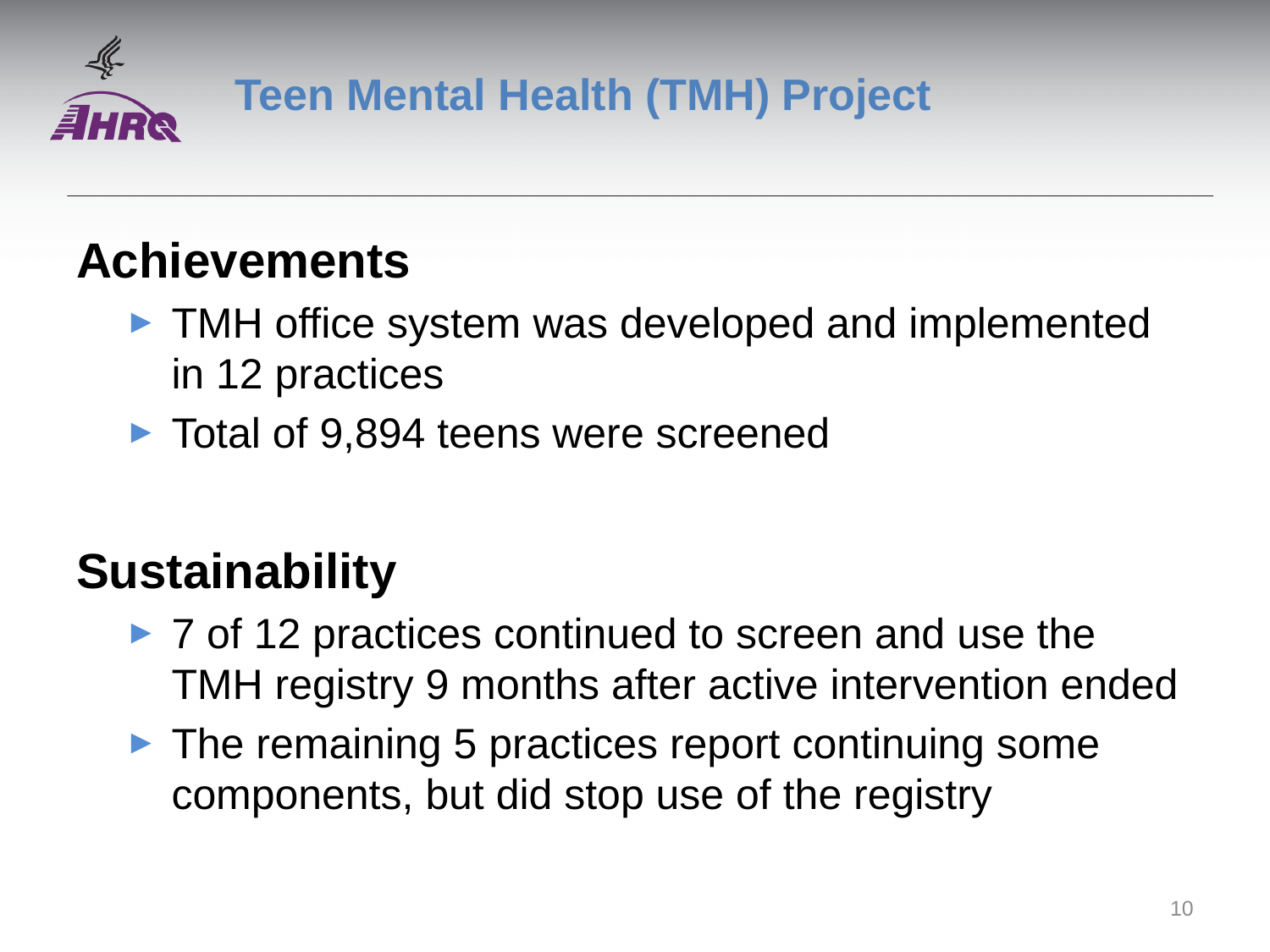

# Teen Mental Health (TMH) Project
Achievements
TMH office system was developed and implemented in 12 practices
Total of 9,894 teens were screened

Sustainability
7 of 12 practices continued to screen and use the TMH registry 9 months after active intervention ended
The remaining 5 practices report continuing some components, but did stop use of the registry
10